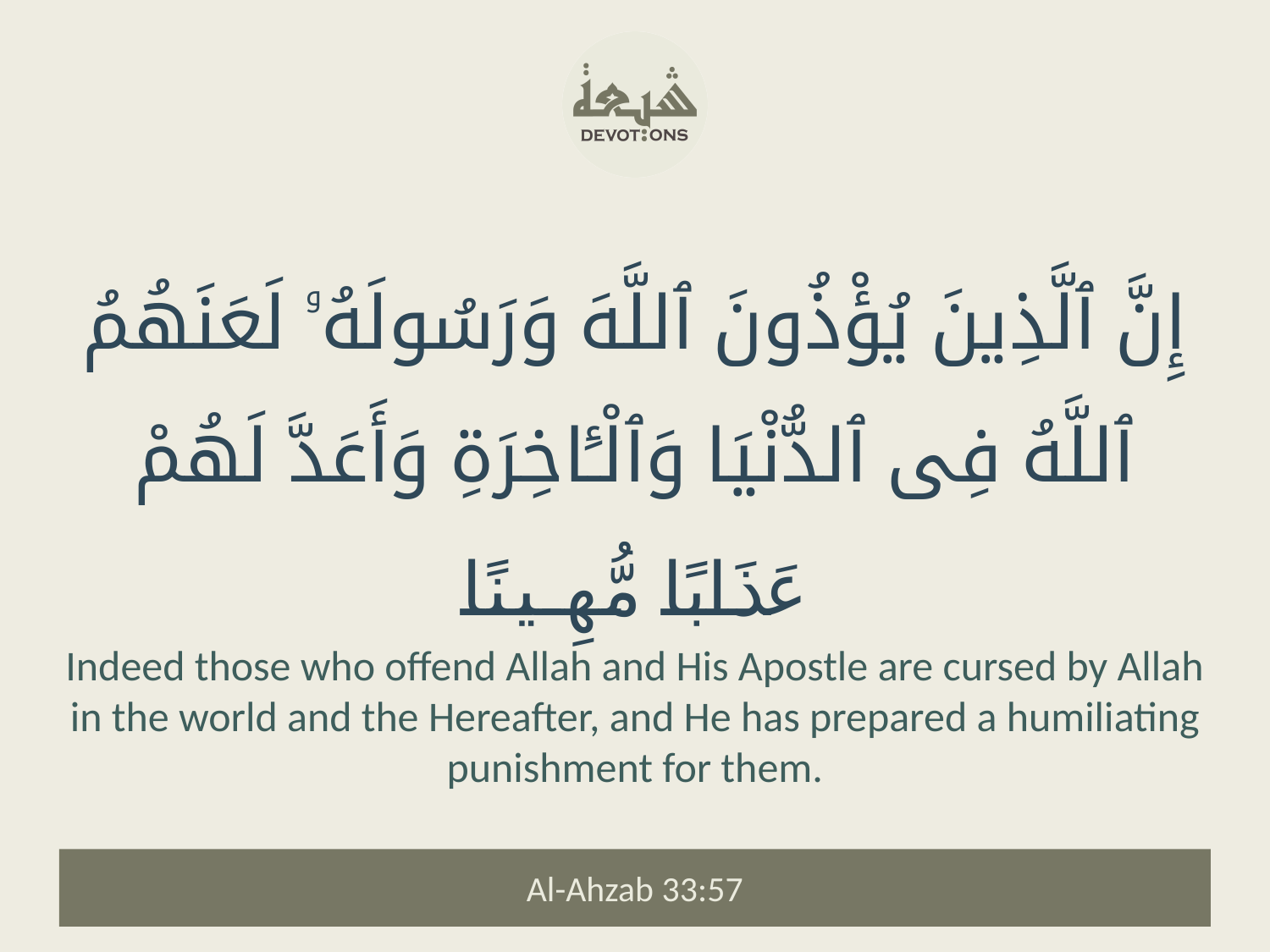

إِنَّ ٱلَّذِينَ يُؤْذُونَ ٱللَّهَ وَرَسُولَهُۥ لَعَنَهُمُ ٱللَّهُ فِى ٱلدُّنْيَا وَٱلْـَٔاخِرَةِ وَأَعَدَّ لَهُمْ عَذَابًا مُّهِينًا
Indeed those who offend Allah and His Apostle are cursed by Allah in the world and the Hereafter, and He has prepared a humiliating punishment for them.
Al-Ahzab 33:57